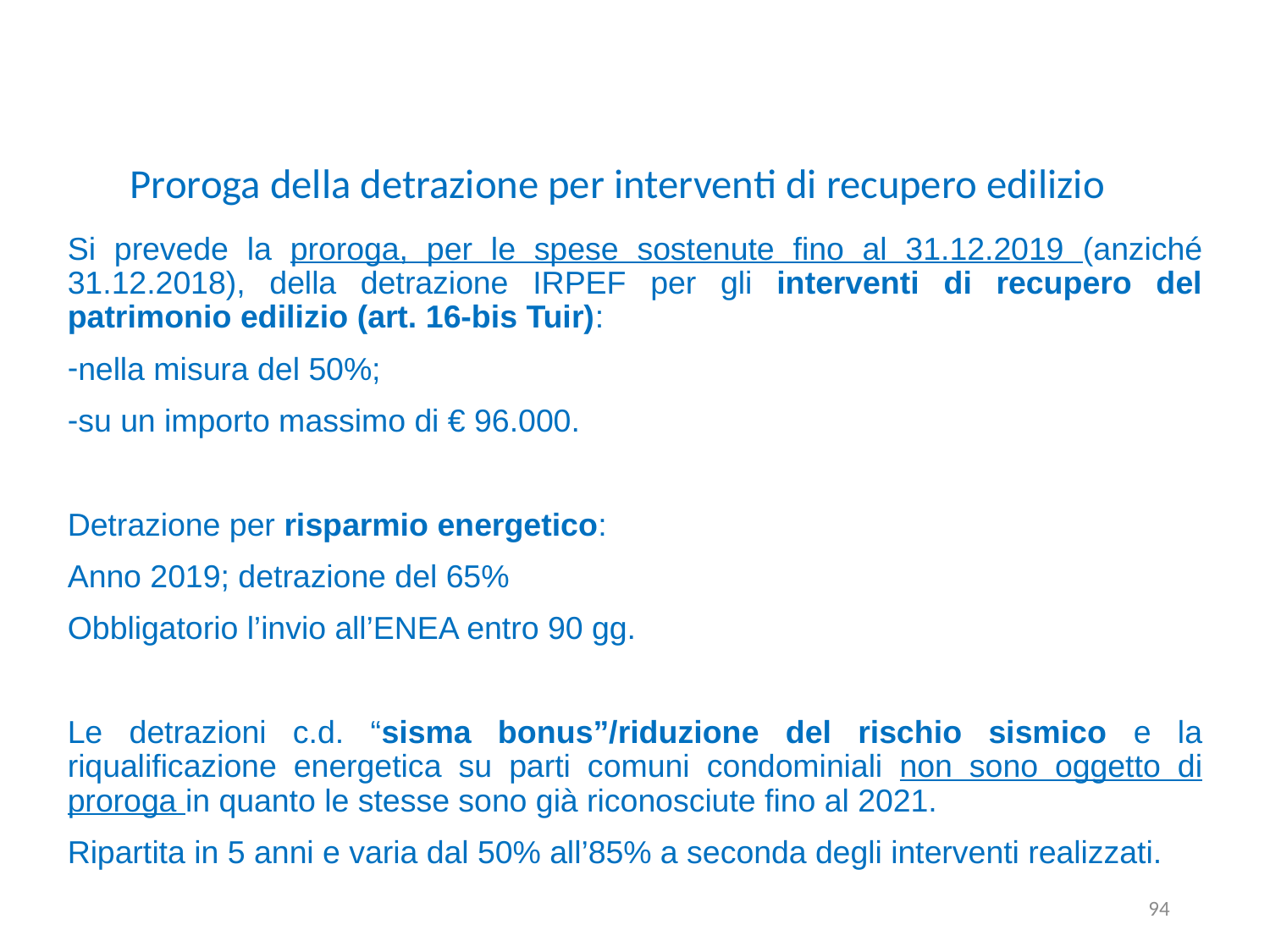

# Proroga della detrazione per interventi di recupero edilizio
Si prevede la proroga, per le spese sostenute fino al 31.12.2019 (anziché 31.12.2018), della detrazione IRPEF per gli interventi di recupero del patrimonio edilizio (art. 16-bis Tuir):
nella misura del 50%;
su un importo massimo di € 96.000.

Detrazione per risparmio energetico:
Anno 2019; detrazione del 65%
Obbligatorio l’invio all’ENEA entro 90 gg.

Le detrazioni c.d. “sisma bonus”/riduzione del rischio sismico e la riqualificazione energetica su parti comuni condominiali non sono oggetto di proroga in quanto le stesse sono già riconosciute fino al 2021.
Ripartita in 5 anni e varia dal 50% all’85% a seconda degli interventi realizzati.

94